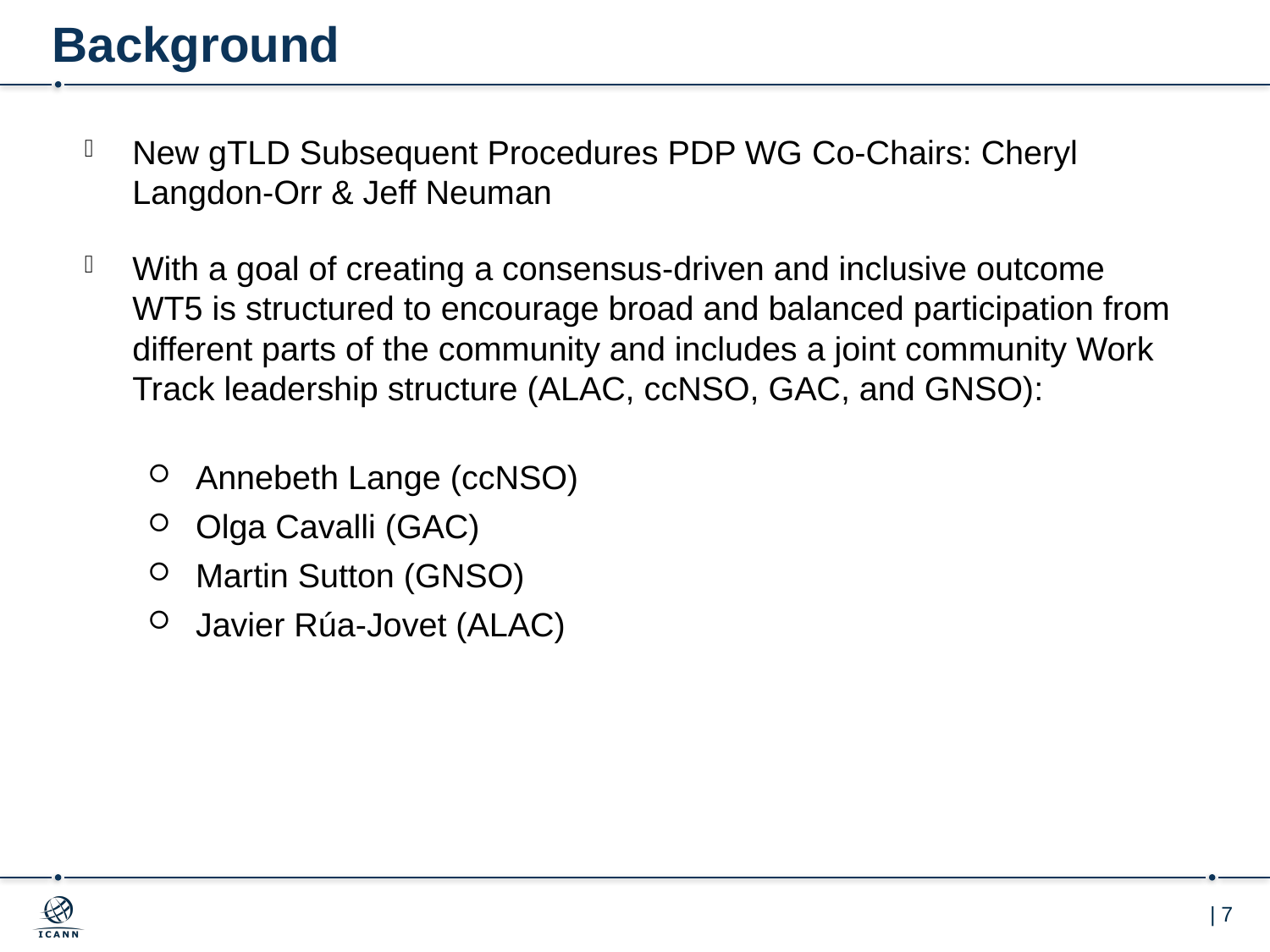

# Background
New gTLD Subsequent Procedures PDP WG Co-Chairs: Cheryl Langdon-Orr & Jeff Neuman
With a goal of creating a consensus-driven and inclusive outcome WT5 is structured to encourage broad and balanced participation from different parts of the community and includes a joint community Work Track leadership structure (ALAC, ccNSO, GAC, and GNSO):
Annebeth Lange (ccNSO)
Olga Cavalli (GAC)
Martin Sutton (GNSO)
Javier Rúa-Jovet (ALAC)